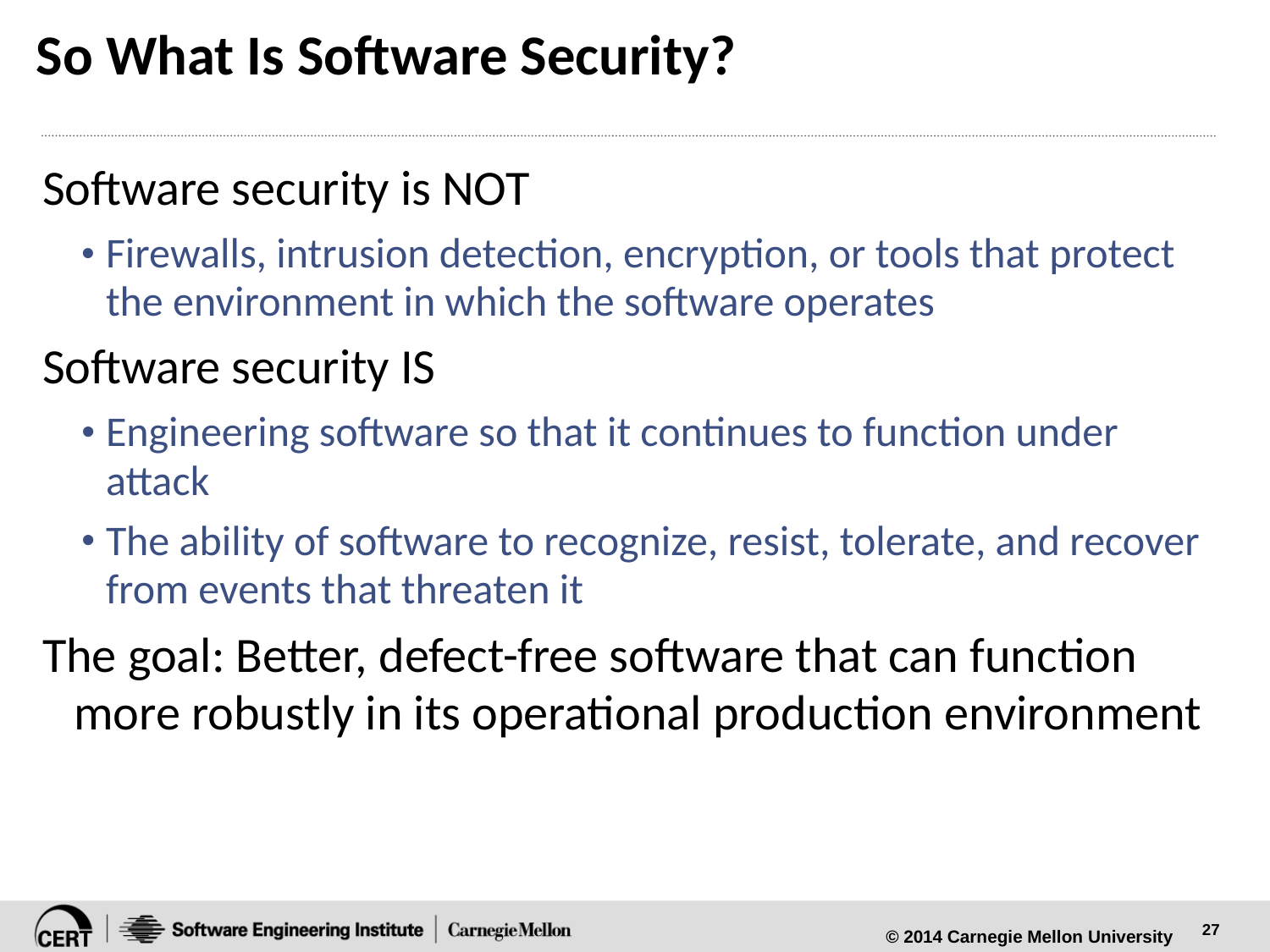

# So What Is Software Security?
Software security is NOT
Firewalls, intrusion detection, encryption, or tools that protect the environment in which the software operates
Software security IS
Engineering software so that it continues to function under attack
The ability of software to recognize, resist, tolerate, and recover from events that threaten it
The goal: Better, defect-free software that can function more robustly in its operational production environment